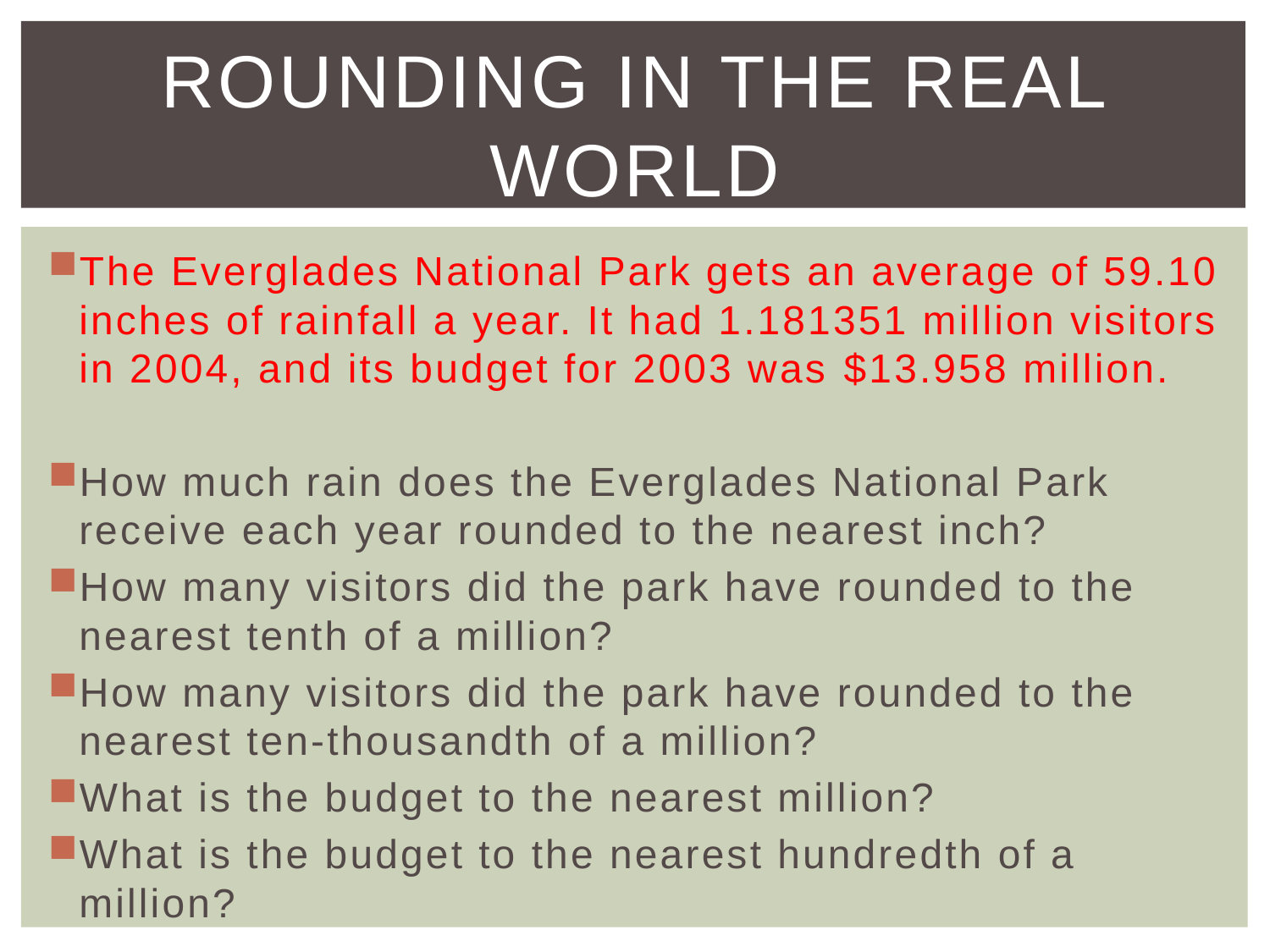

# Rounding in the Real World
The Everglades National Park gets an average of 59.10 inches of rainfall a year. It had 1.181351 million visitors in 2004, and its budget for 2003 was $13.958 million.

How much rain does the Everglades National Park receive each year rounded to the nearest inch?
How many visitors did the park have rounded to the nearest tenth of a million?
How many visitors did the park have rounded to the nearest ten-thousandth of a million?
What is the budget to the nearest million?
What is the budget to the nearest hundredth of a million?